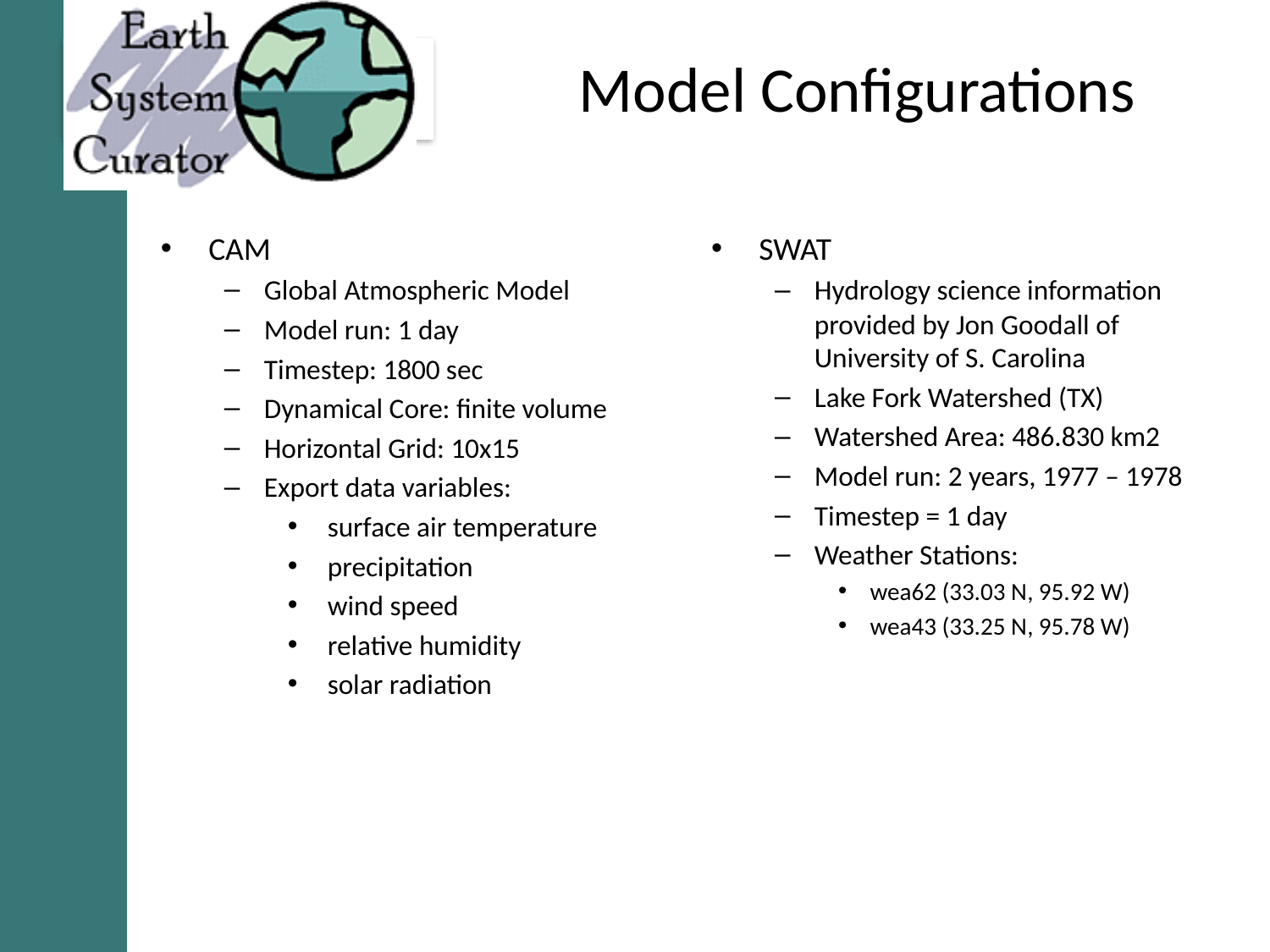

# Model Configurations
CAM
Global Atmospheric Model
Model run: 1 day
Timestep: 1800 sec
Dynamical Core: finite volume
Horizontal Grid: 10x15
Export data variables:
surface air temperature
precipitation
wind speed
relative humidity
solar radiation

SWAT
Hydrology science information provided by Jon Goodall of University of S. Carolina
Lake Fork Watershed (TX)
Watershed Area: 486.830 km2
Model run: 2 years, 1977 – 1978
Timestep = 1 day
Weather Stations:
wea62 (33.03 N, 95.92 W)
wea43 (33.25 N, 95.78 W)